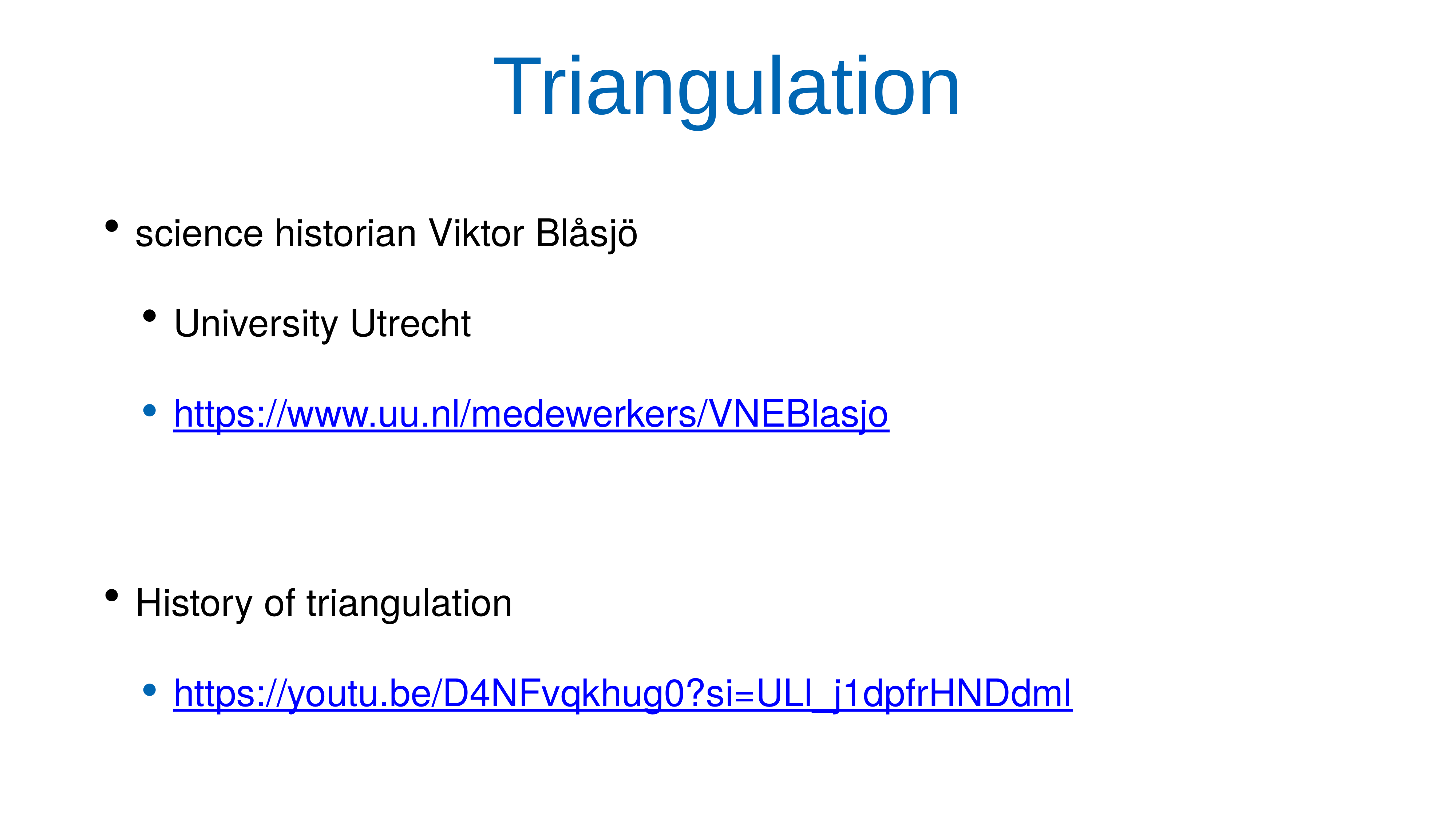

# Triangulation
science historian Viktor Blåsjö
University Utrecht
https://www.uu.nl/medewerkers/VNEBlasjo

History of triangulation
https://youtu.be/D4NFvqkhug0?si=ULl_j1dpfrHNDdml